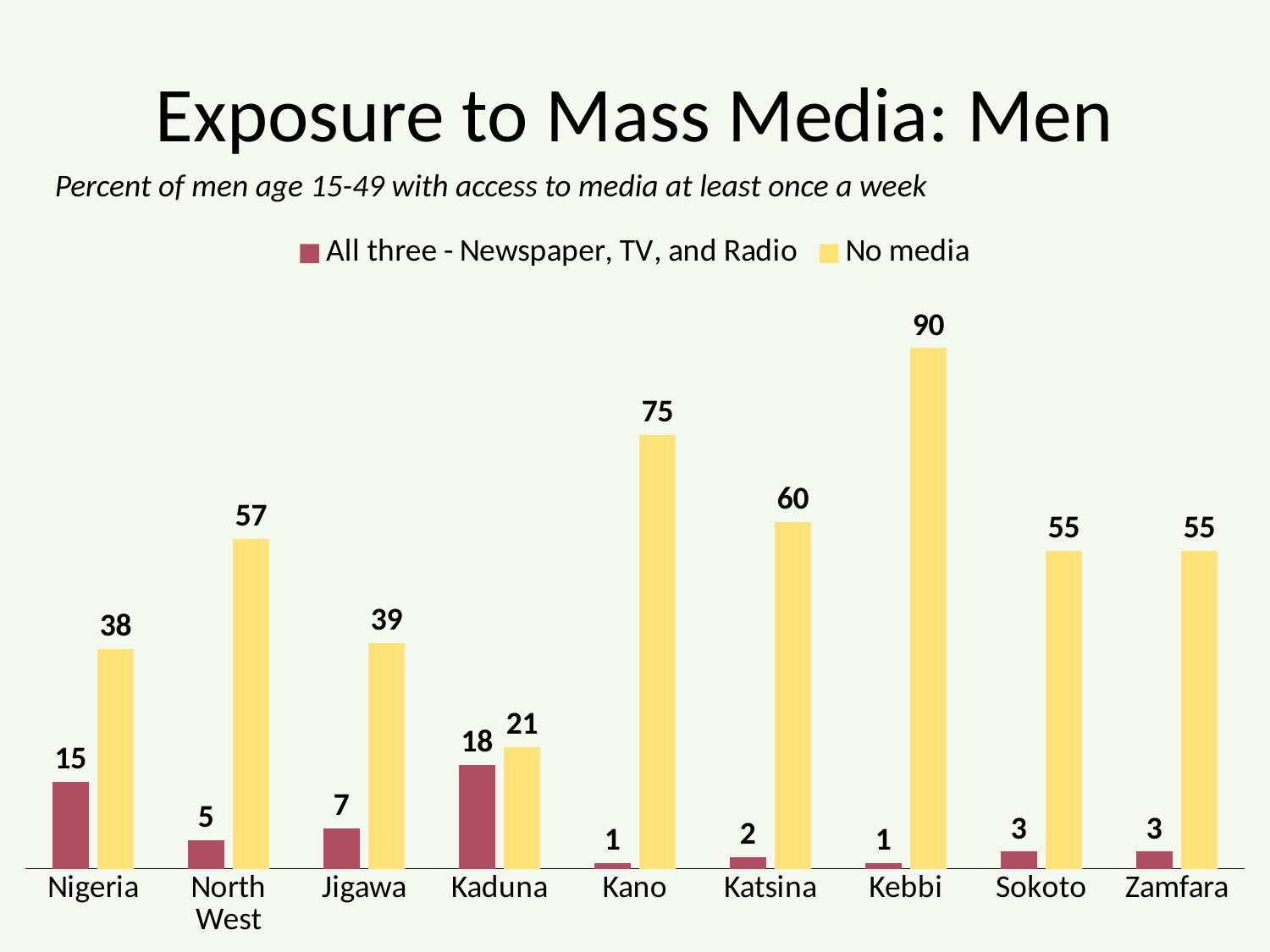

# Exposure to Mass Media: Men
Percent of men age 15-49 with access to media at least once a week

### Chart

| Category | All three - Newspaper, TV, and Radio | No media |
|---|---|---|
| Nigeria | 15.0 | 38.0 |
| North West | 5.0 | 57.0 |
| Jigawa | 7.0 | 39.0 |
| Kaduna | 18.0 | 21.0 |
| Kano | 1.0 | 75.0 |
| Katsina | 2.0 | 60.0 |
| Kebbi | 1.0 | 90.0 |
| Sokoto | 3.0 | 55.0 |
| Zamfara | 3.0 | 55.0 |